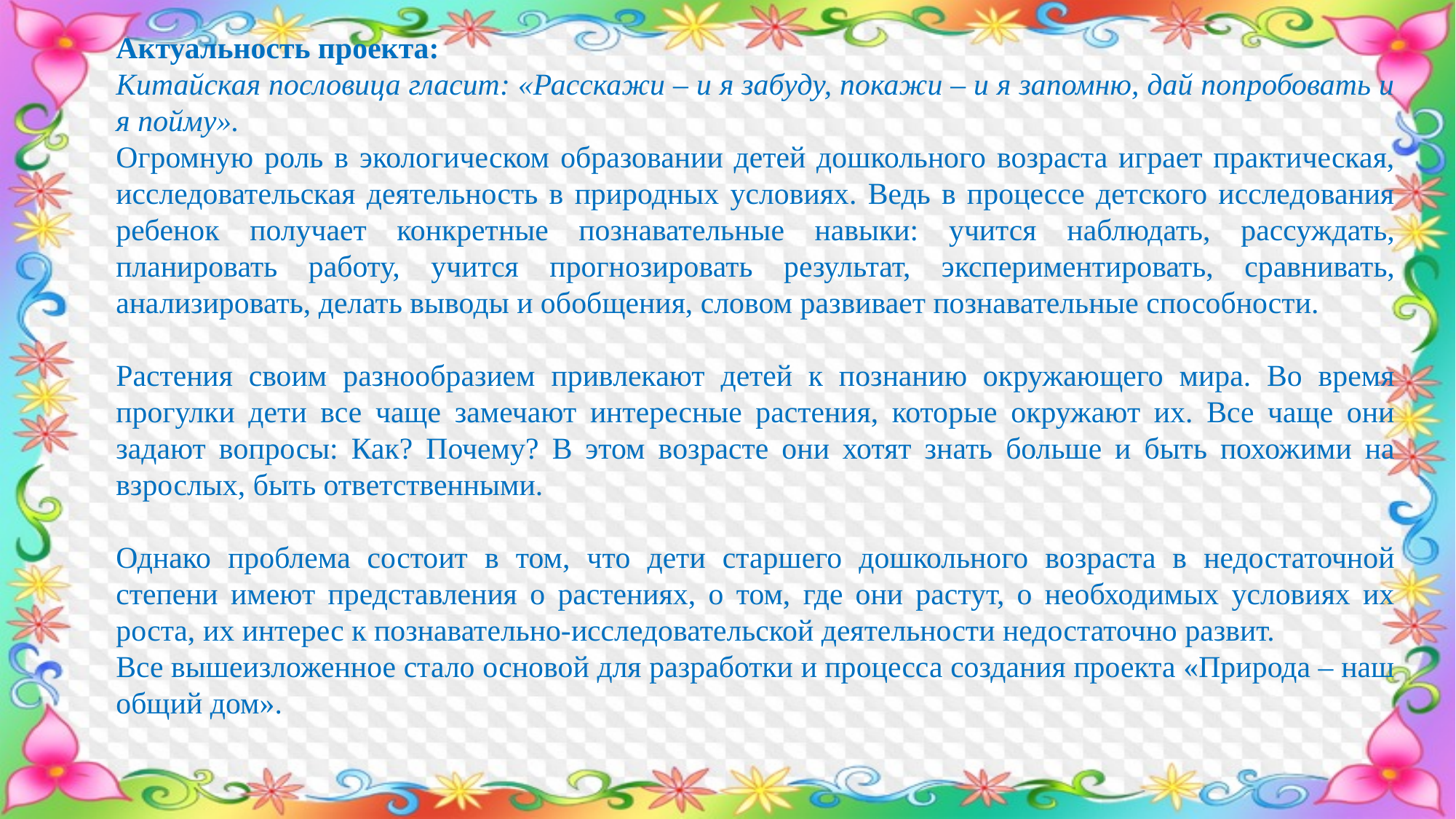

Актуальность проекта:
Китайская пословица гласит: «Расскажи – и я забуду, покажи – и я запомню, дай попробовать и я пойму».
Огромную роль в экологическом образовании детей дошкольного возраста играет практическая, исследовательская деятельность в природных условиях. Ведь в процессе детского исследования ребенок получает конкретные познавательные навыки: учится наблюдать, рассуждать, планировать работу, учится прогнозировать результат, экспериментировать, сравнивать, анализировать, делать выводы и обобщения, словом развивает познавательные способности.

Растения своим разнообразием привлекают детей к познанию окружающего мира. Во время прогулки дети все чаще замечают интересные растения, которые окружают их. Все чаще они задают вопросы: Как? Почему? В этом возрасте они хотят знать больше и быть похожими на взрослых, быть ответственными.

Однако проблема состоит в том, что дети старшего дошкольного возраста в недостаточной степени имеют представления о растениях, о том, где они растут, о необходимых условиях их роста, их интерес к познавательно-исследовательской деятельности недостаточно развит.
Все вышеизложенное стало основой для разработки и процесса создания проекта «Природа – наш общий дом».